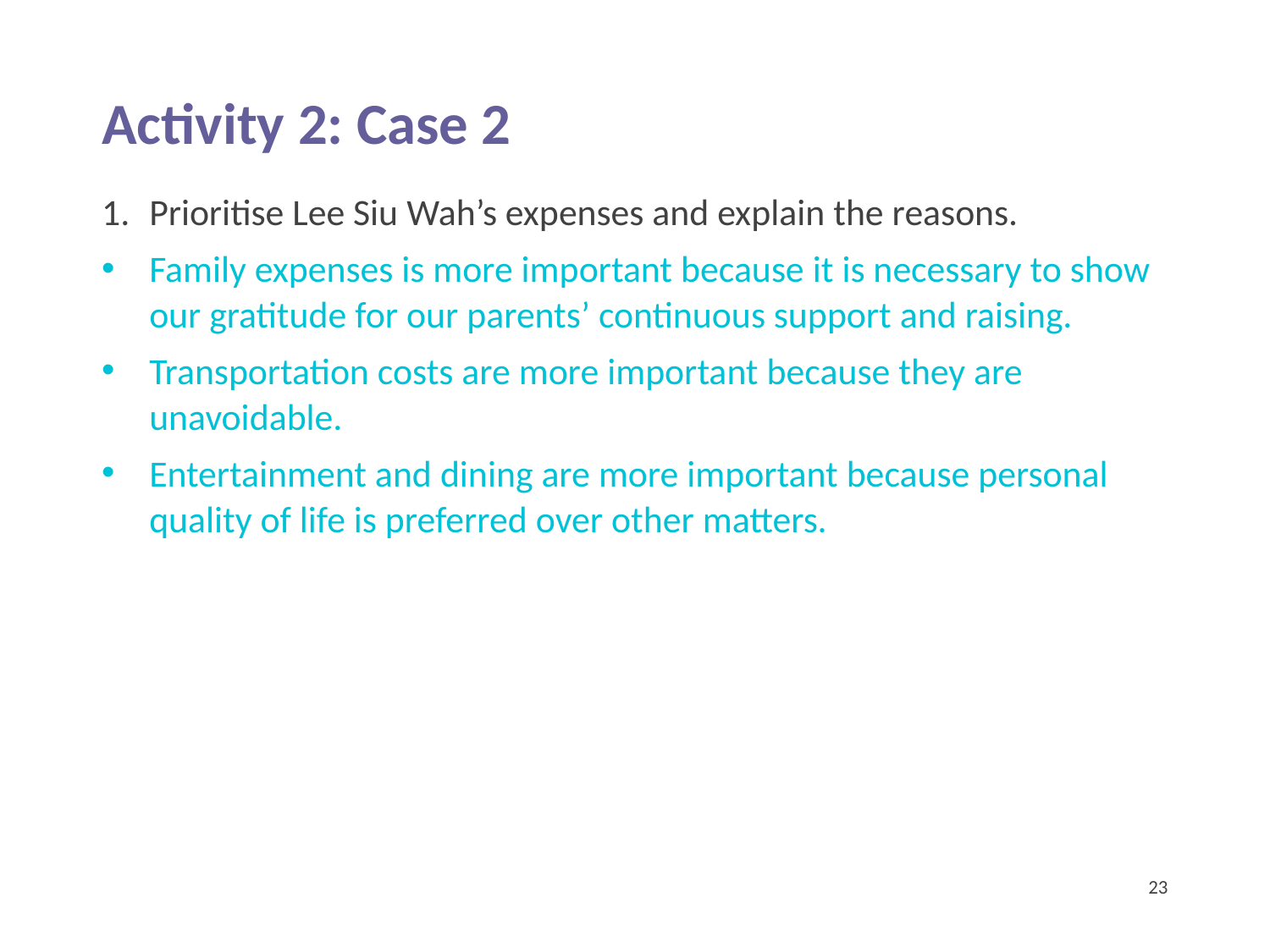

Activity 2: Case 2
Prioritise Lee Siu Wah’s expenses and explain the reasons.
Family expenses is more important because it is necessary to show our gratitude for our parents’ continuous support and raising.
Transportation costs are more important because they are unavoidable.
Entertainment and dining are more important because personal quality of life is preferred over other matters.
23